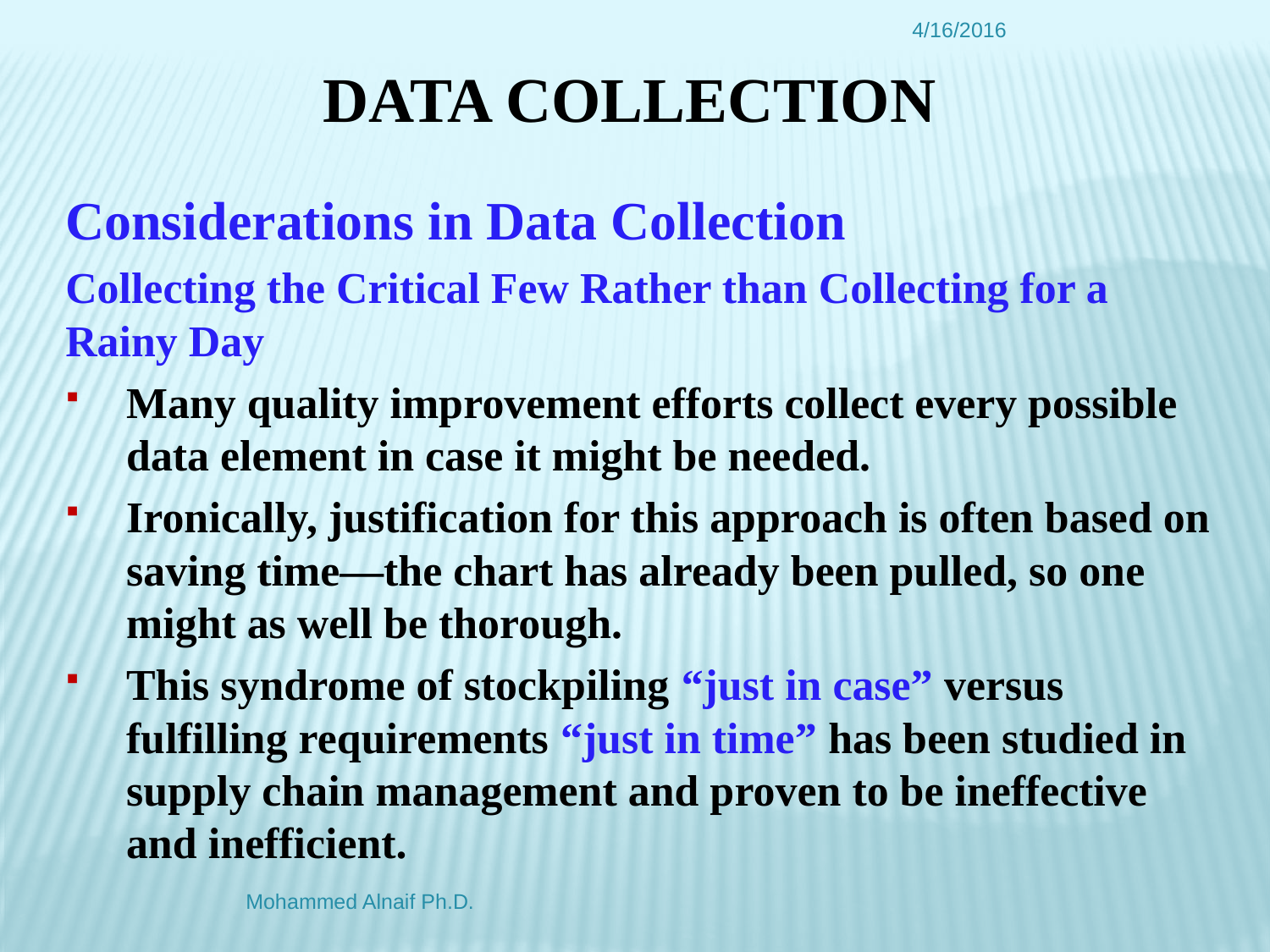

4/16/2016
# Data Collection
Considerations in Data Collection
Collecting the Critical Few Rather than Collecting for a Rainy Day
Many quality improvement efforts collect every possible data element in case it might be needed.
Ironically, justification for this approach is often based on saving time—the chart has already been pulled, so one might as well be thorough.
This syndrome of stockpiling “just in case” versus fulfilling requirements “just in time” has been studied in supply chain management and proven to be ineffective and inefficient.
Mohammed Alnaif Ph.D.
17